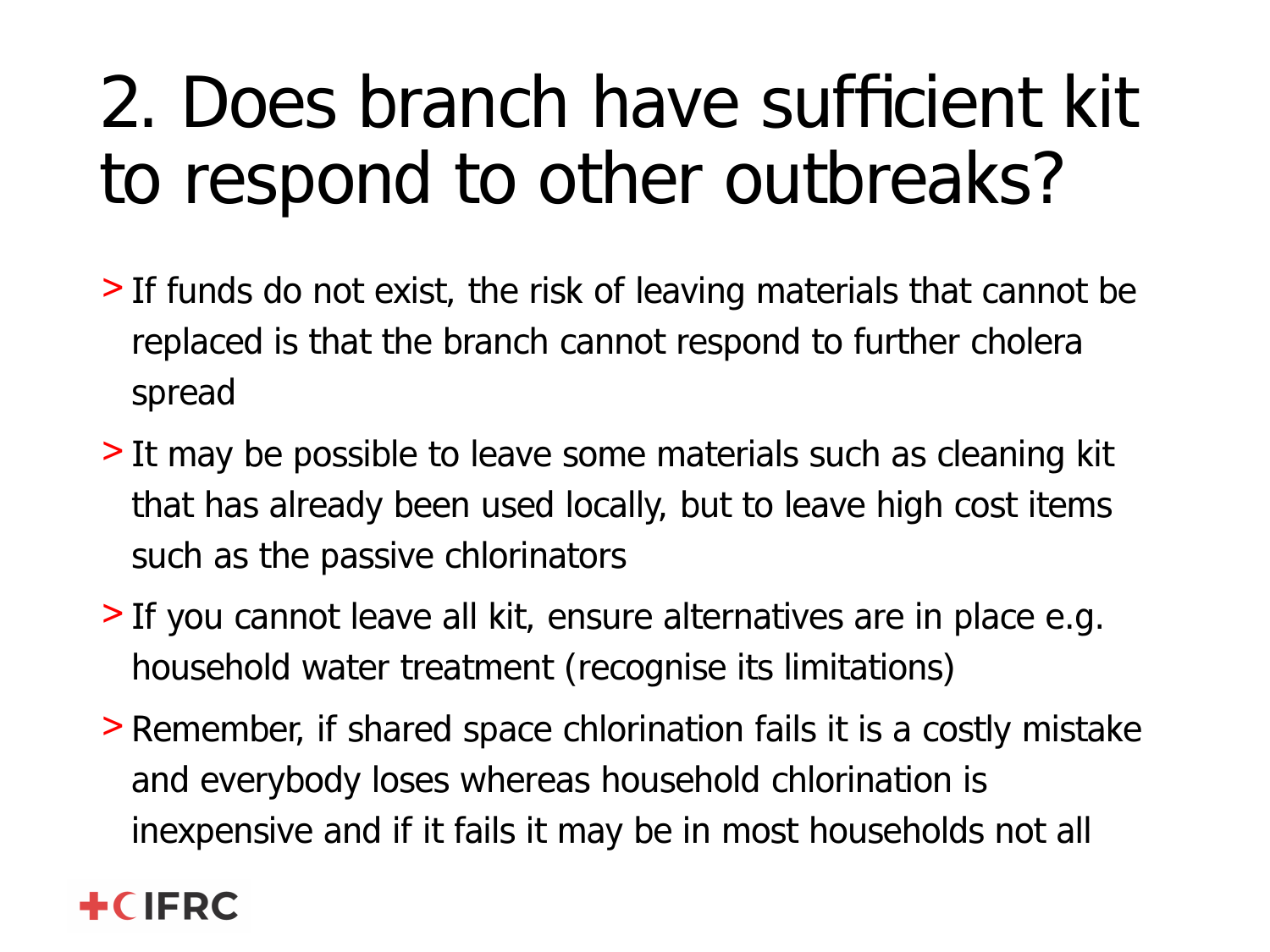

# 2. Does branch have sufficient kit to respond to other outbreaks?
If funds do not exist, the risk of leaving materials that cannot be replaced is that the branch cannot respond to further cholera spread
It may be possible to leave some materials such as cleaning kit that has already been used locally, but to leave high cost items such as the passive chlorinators
If you cannot leave all kit, ensure alternatives are in place e.g.  household water treatment (recognise its limitations)
Remember, if shared space chlorination fails it is a costly mistake and everybody loses whereas household chlorination is inexpensive and if it fails it may be in most households not all